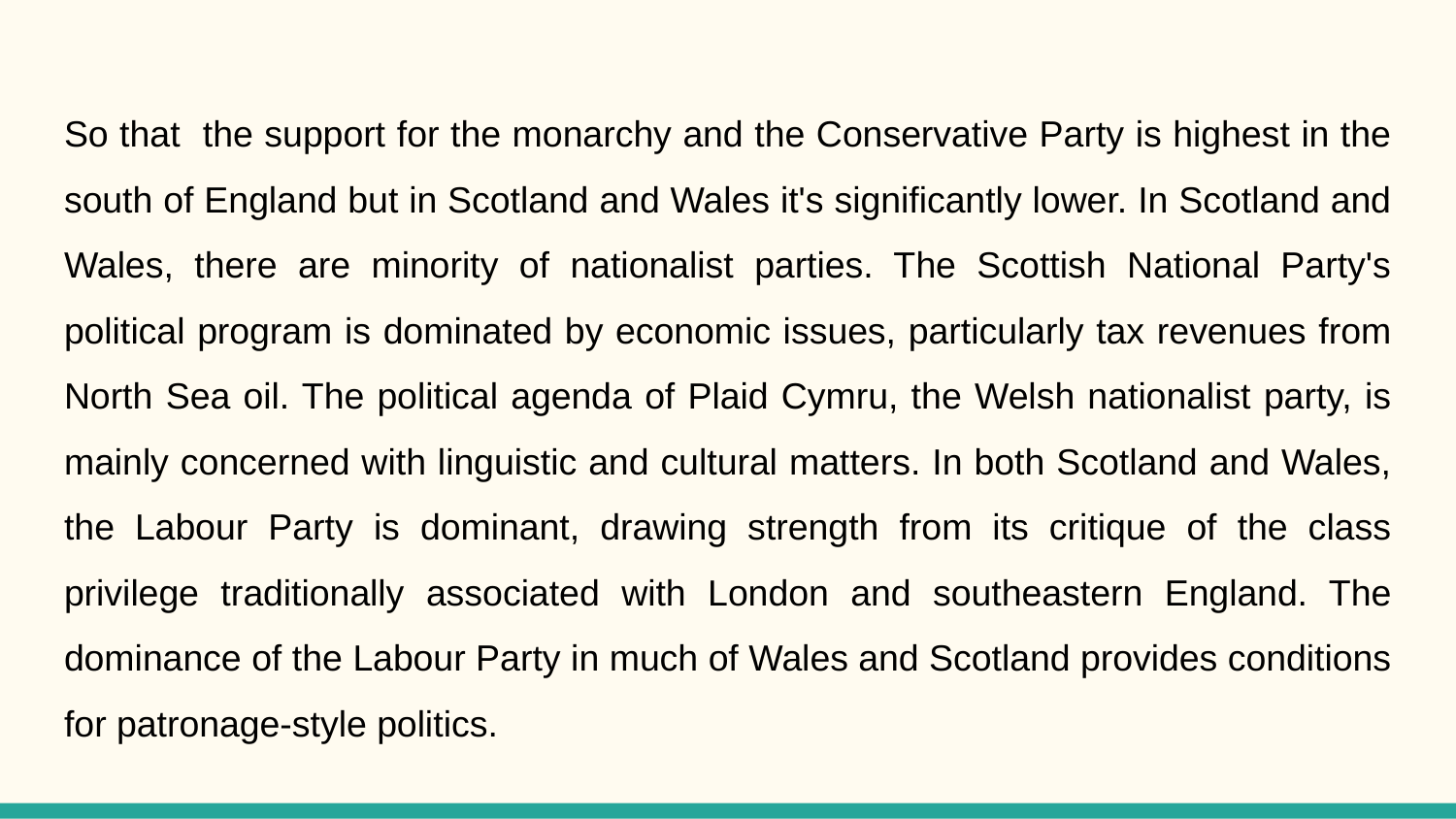

So that  the support for the monarchy and the Conservative Party is highest in the south of England but in Scotland and Wales it's significantly lower. In Scotland and Wales, there are minority of nationalist parties. The Scottish National Party's political program is dominated by economic issues, particularly tax revenues from North Sea oil. The political agenda of Plaid Cymru, the Welsh nationalist party, is mainly concerned with linguistic and cultural matters. In both Scotland and Wales, the Labour Party is dominant, drawing strength from its critique of the class privilege traditionally associated with London and southeastern England. The dominance of the Labour Party in much of Wales and Scotland provides conditions for patronage-style politics.